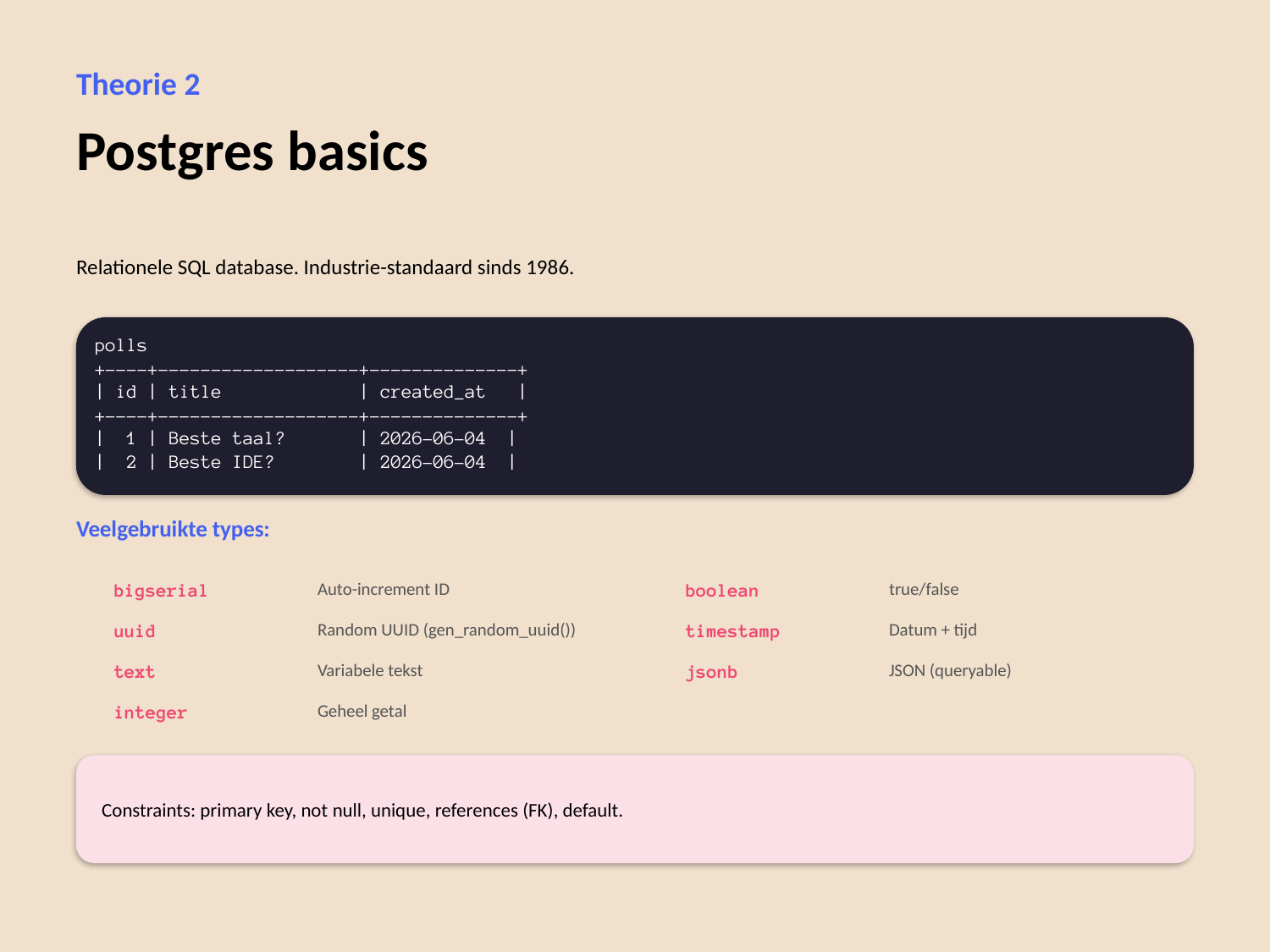

Theorie 2
Postgres basics
Relationele SQL database. Industrie-standaard sinds 1986.

polls
+----+-------------------+--------------+
| id | title             | created_at   |
+----+-------------------+--------------+
|  1 | Beste taal?       | 2026-06-04  |
|  2 | Beste IDE?        | 2026-06-04  |
Veelgebruikte types:
bigserial
Auto-increment ID
boolean
true/false
uuid
Random UUID (gen_random_uuid())
timestamp
Datum + tijd
text
Variabele tekst
jsonb
JSON (queryable)
integer
Geheel getal

Constraints: primary key, not null, unique, references (FK), default.